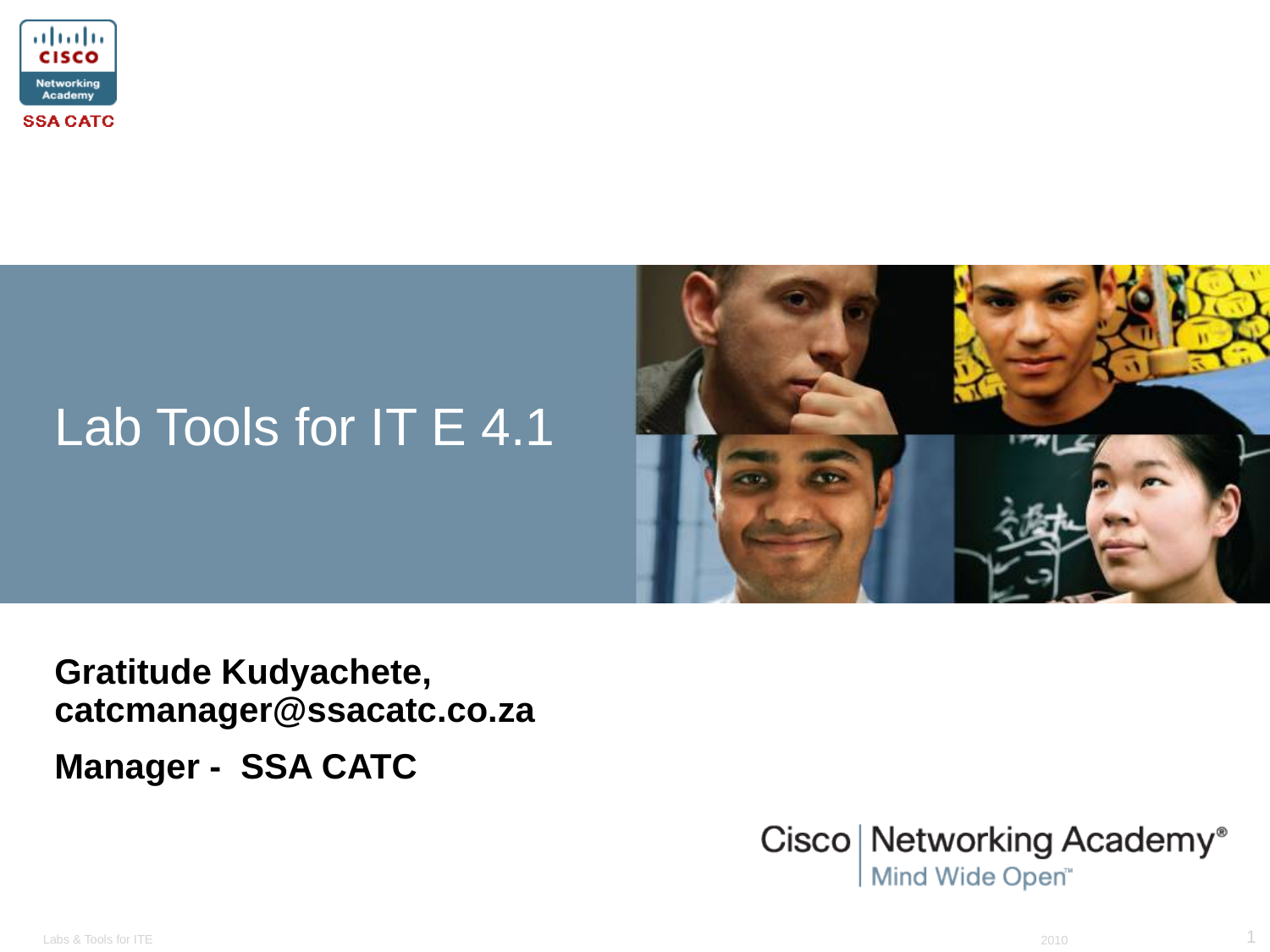

# Lab Tools for IT E 4.1
Gratitude Kudyachete, catcmanager@ssacatc.co.za
Manager -  SSA CATC